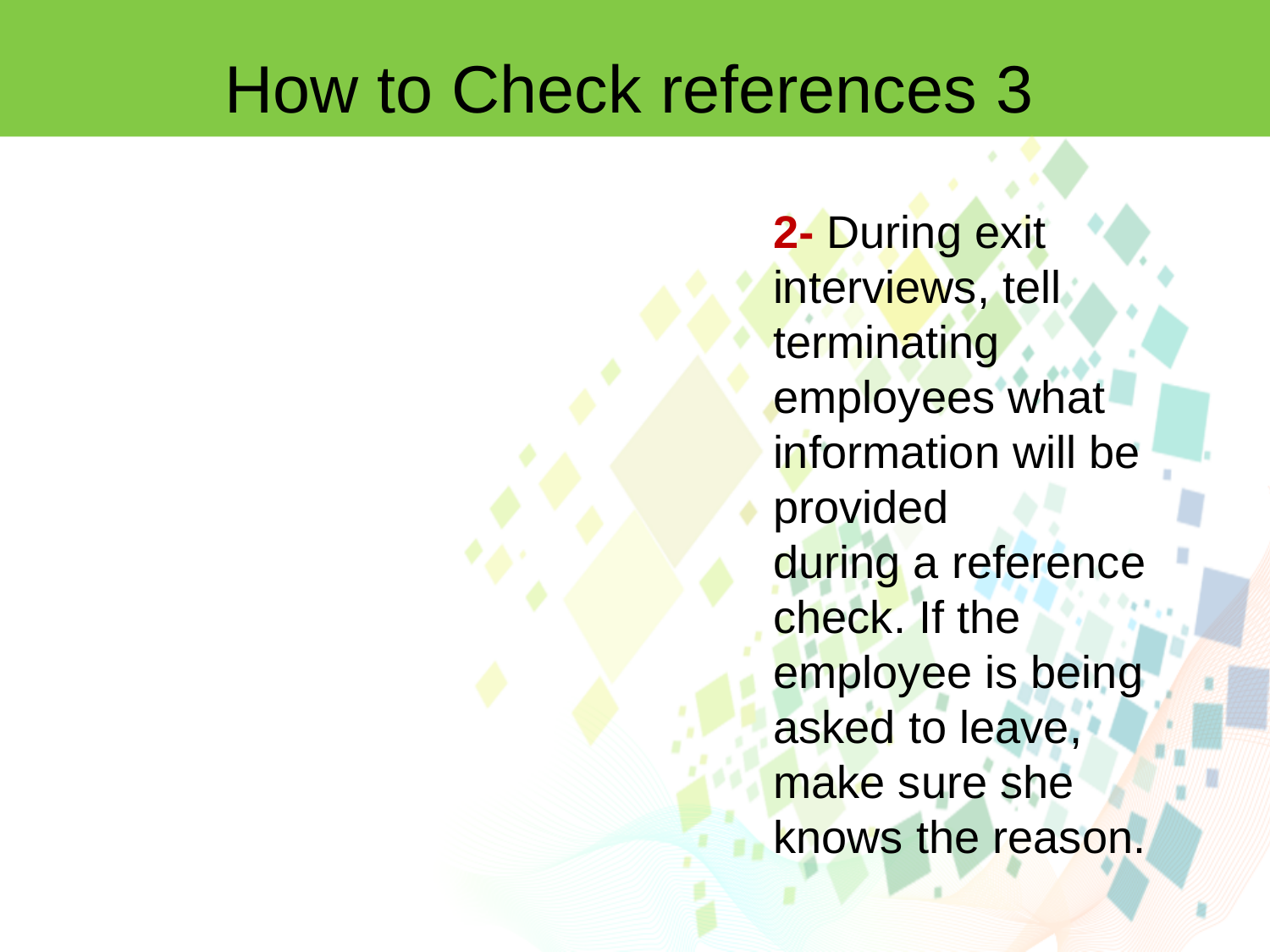

How to Check references 3
2- During exit interviews, tell terminating employees what information will be provided
during a reference check. If the employee is being asked to leave, make sure she knows the reason.